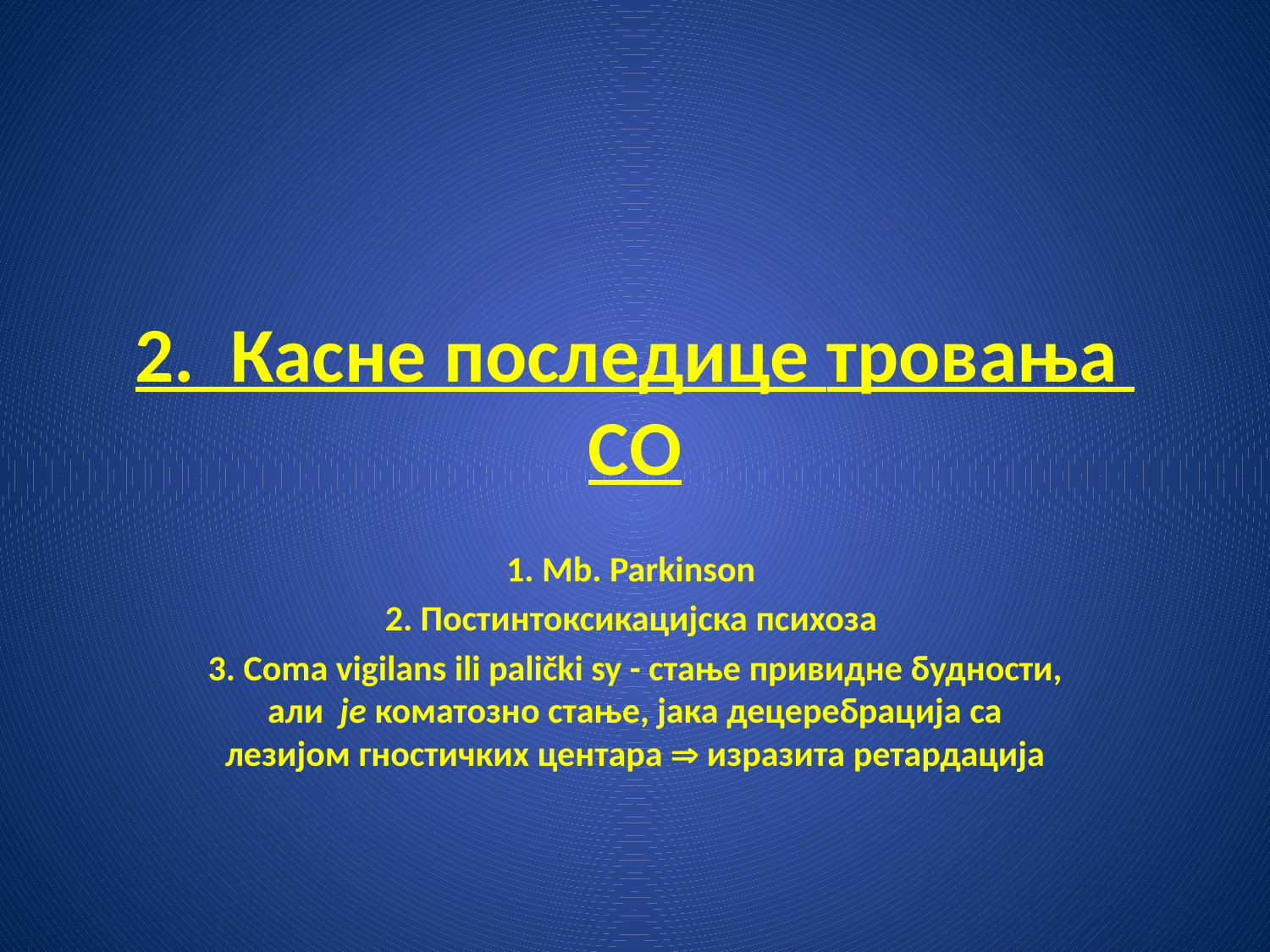

# 2.  Касне последице тровања  CО
1. Mb. Parkinson
2. Постинтоксикацијска психоза
3. Coma vigilans ili palički sy - стање привидне будности, али  je коматозно стање, јака децеребрација са лезијом гностичких центара ⇒ изразита ретардација